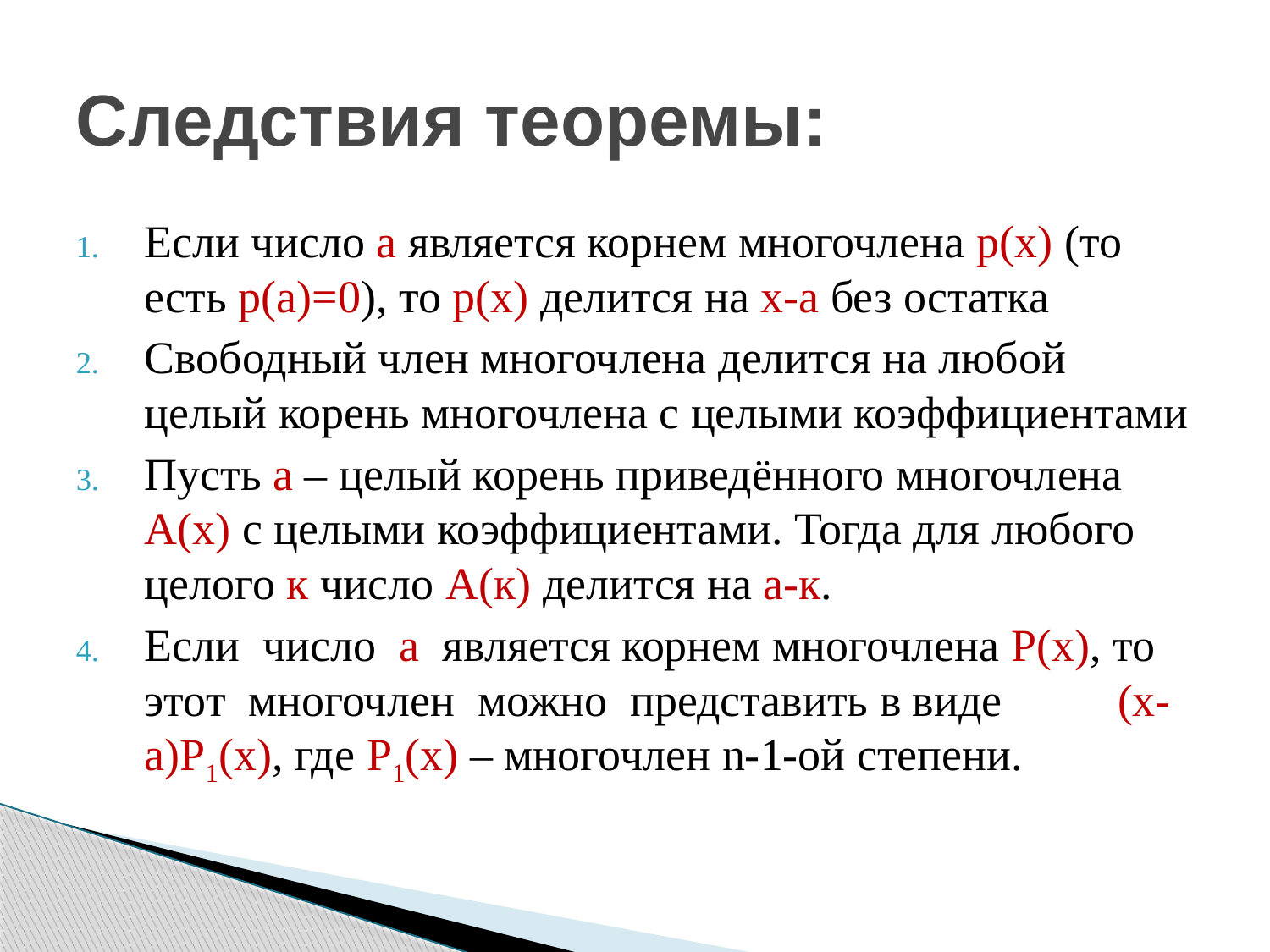

# Следствия теоремы:
Если число а является корнем многочлена р(х) (то есть р(а)=0), то р(х) делится на х-а без остатка
Свободный член многочлена делится на любой целый корень многочлена с целыми коэффициентами
Пусть а – целый корень приведённого многочлена А(х) с целыми коэффициентами. Тогда для любого целого к число А(к) делится на а-к.
Если  число  а  является корнем многочлена Р(х), то этот  многочлен  можно  представить в виде          (х-а)Р1(х), где Р1(х) – многочлен n-1-ой степени.